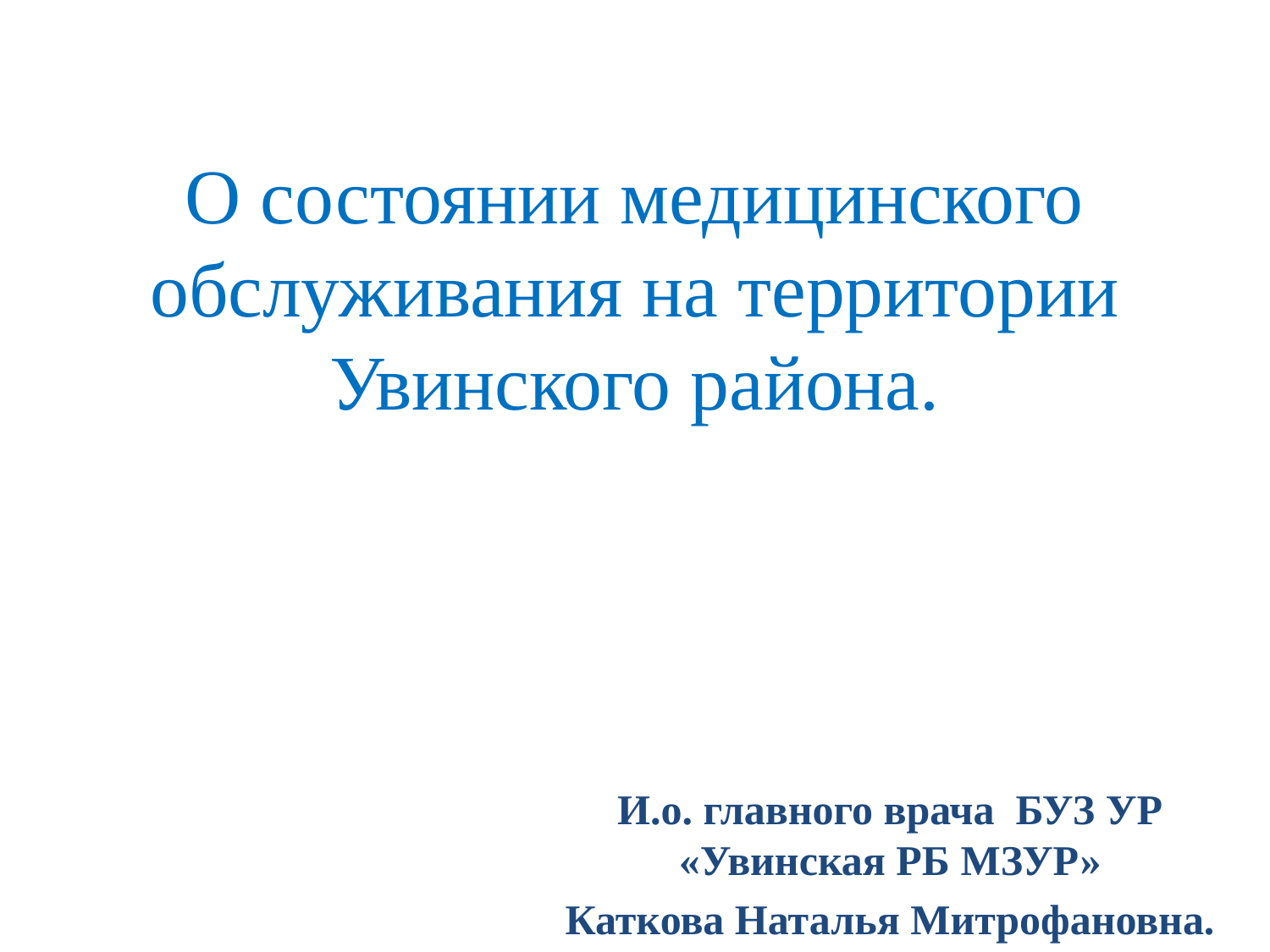

# О состоянии медицинского обслуживания на территории Увинского района.
И.о. главного врача  БУЗ УР «Увинская РБ МЗУР»
Каткова Наталья Митрофановна.